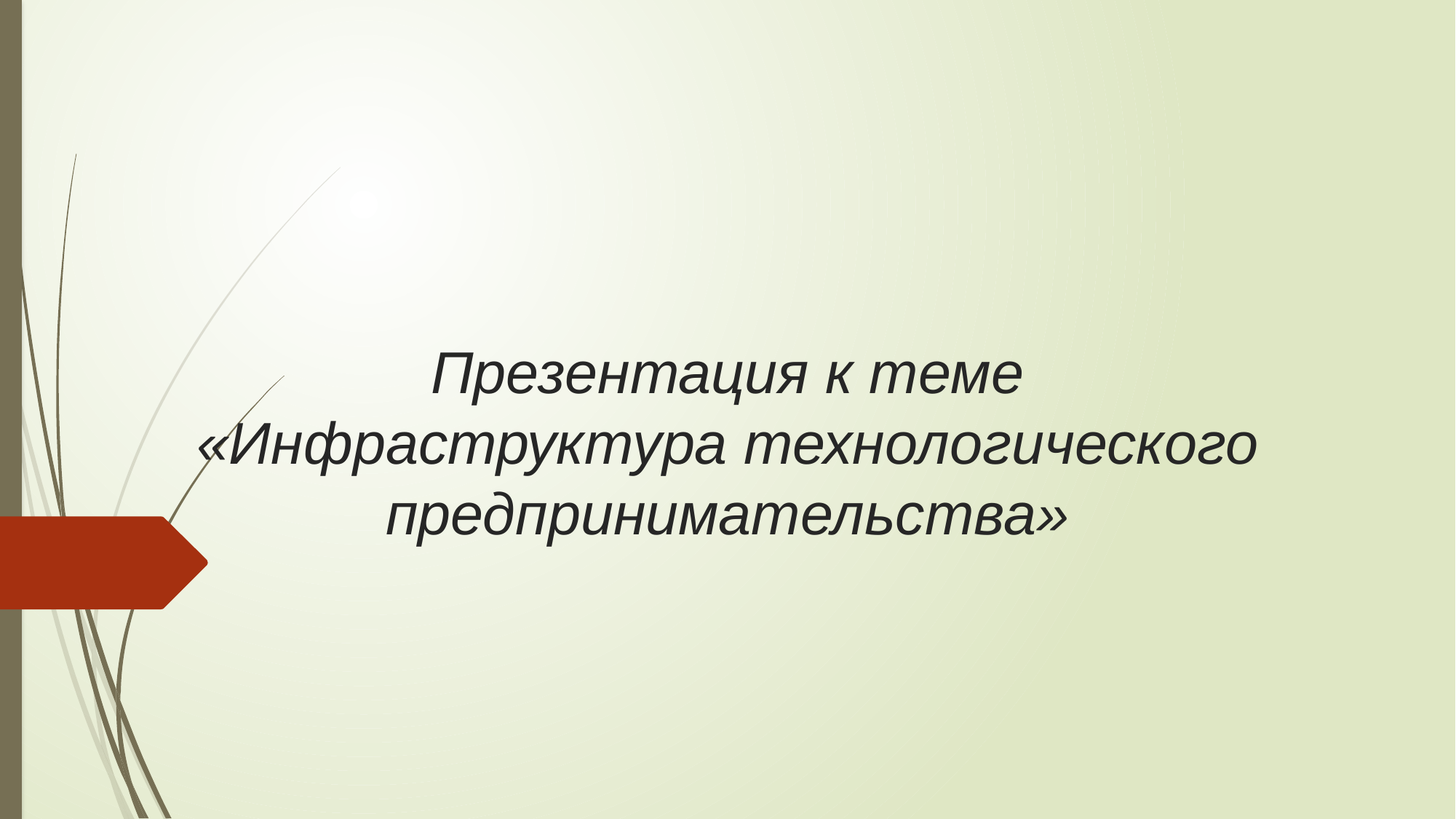

# Презентация к теме «Инфраструктура технологического предпринимательства»